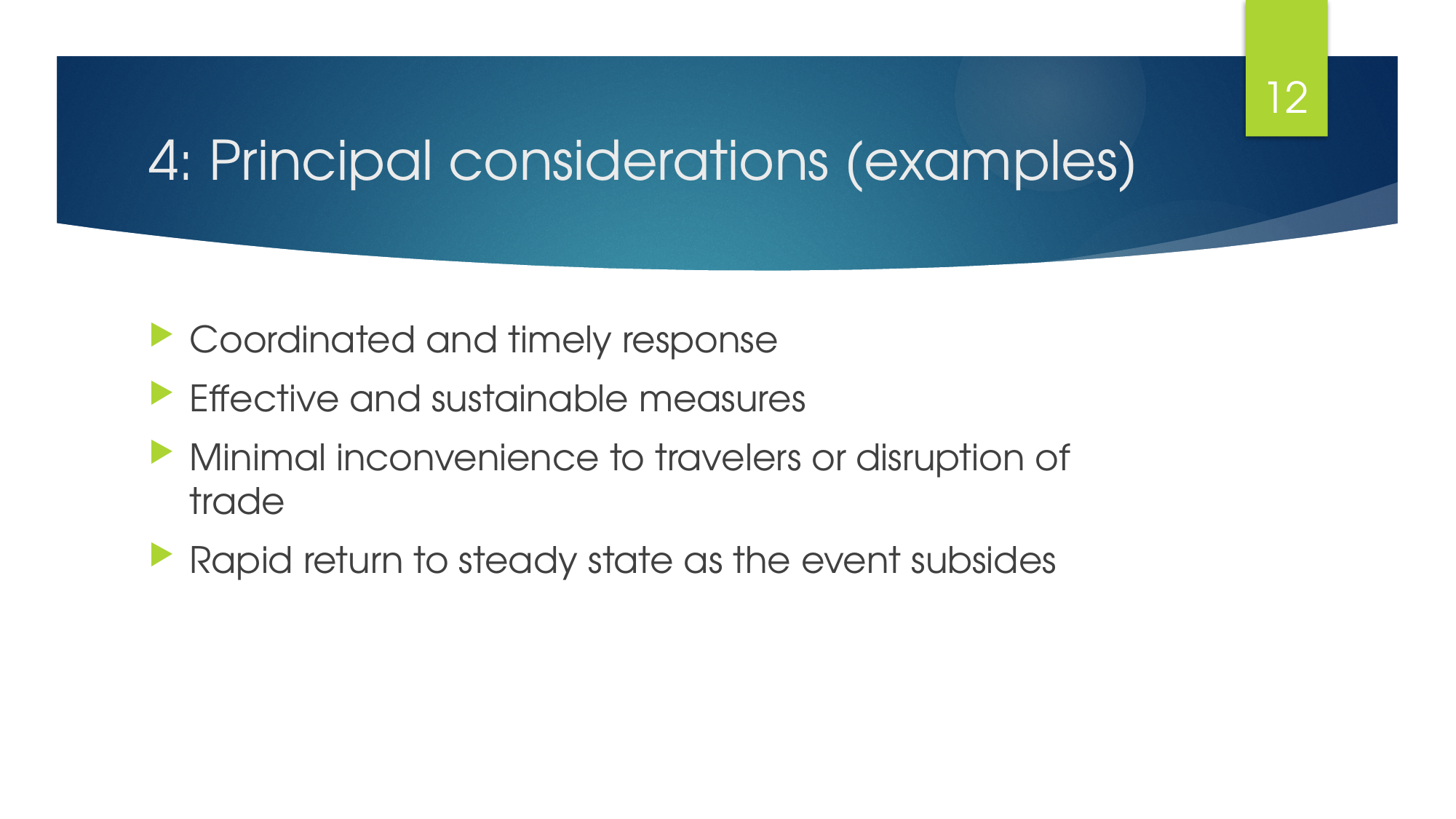

12
# 4: Principal considerations (examples)
Coordinated and timely response
Effective and sustainable measures
Minimal inconvenience to travelers or disruption of trade
Rapid return to steady state as the event subsides